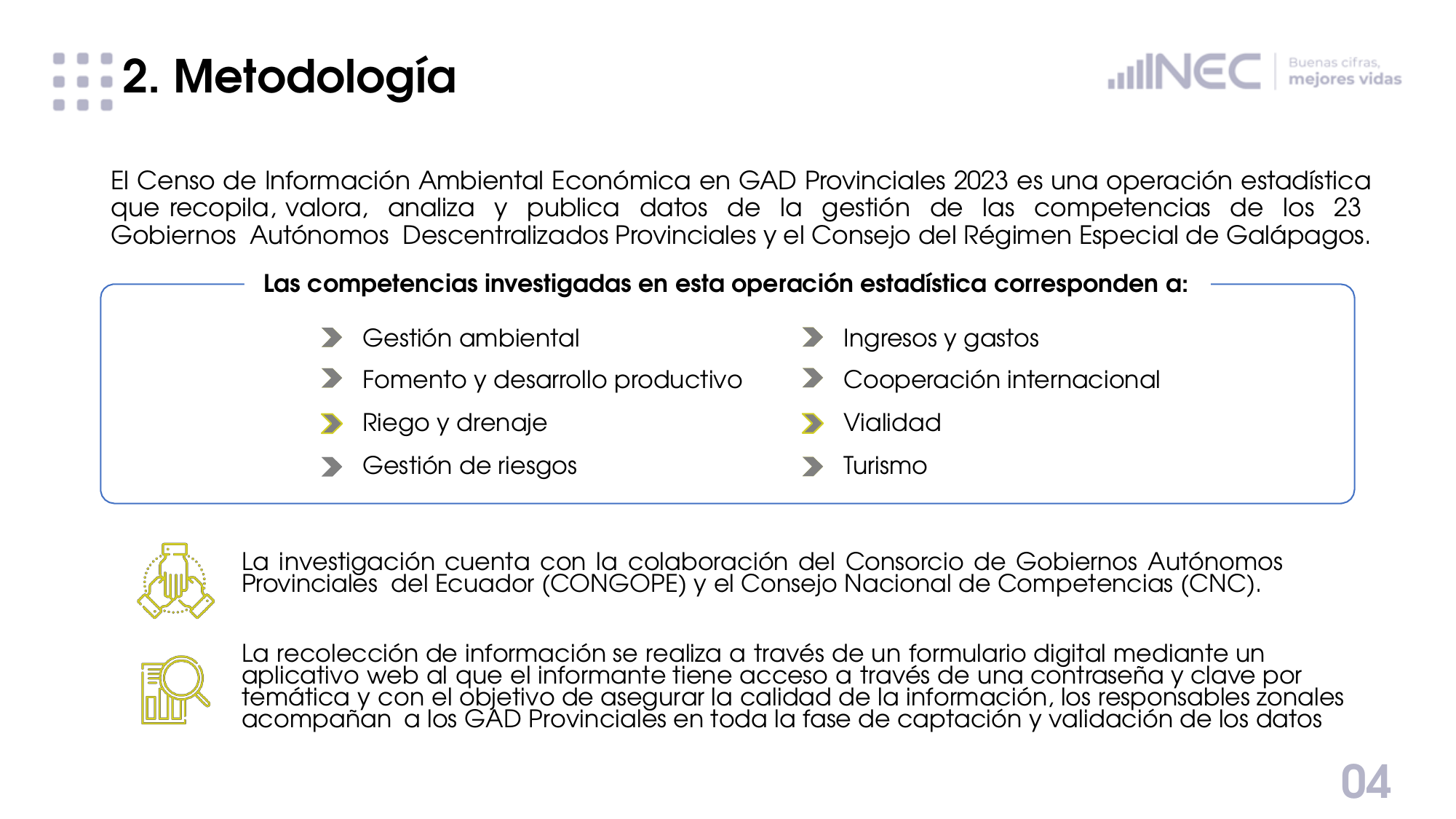

# 2. Metodología
El Censo de Información Ambiental Económica en GAD Provinciales 2023 es una operación estadística que recopila, valora,  analiza  y  publica  datos  de  la  gestión  de  las  competencias  de  los  23  Gobiernos  Autónomos  Descentralizados Provinciales y el Consejo del Régimen Especial de Galápagos.

Las competencias investigadas en esta operación estadística corresponden a:

Ingresos y gastos
Cooperación internacional
Vialidad
Turismo
Gestión ambiental
Fomento y desarrollo productivo
Riego y drenaje
Gestión de riesgos

La investigación cuenta con la colaboración del Consorcio de Gobiernos Autónomos Provinciales  del Ecuador (CONGOPE) y el Consejo Nacional de Competencias (CNC).

La recolección de información se realiza a través de un formulario digital mediante un aplicativo web al que el informante tiene acceso a través de una contraseña y clave por temática y con el objetivo de asegurar la calidad de la información, los responsables zonales acompañan a los GAD Provinciales en toda la fase de captación y validación de los datos

04